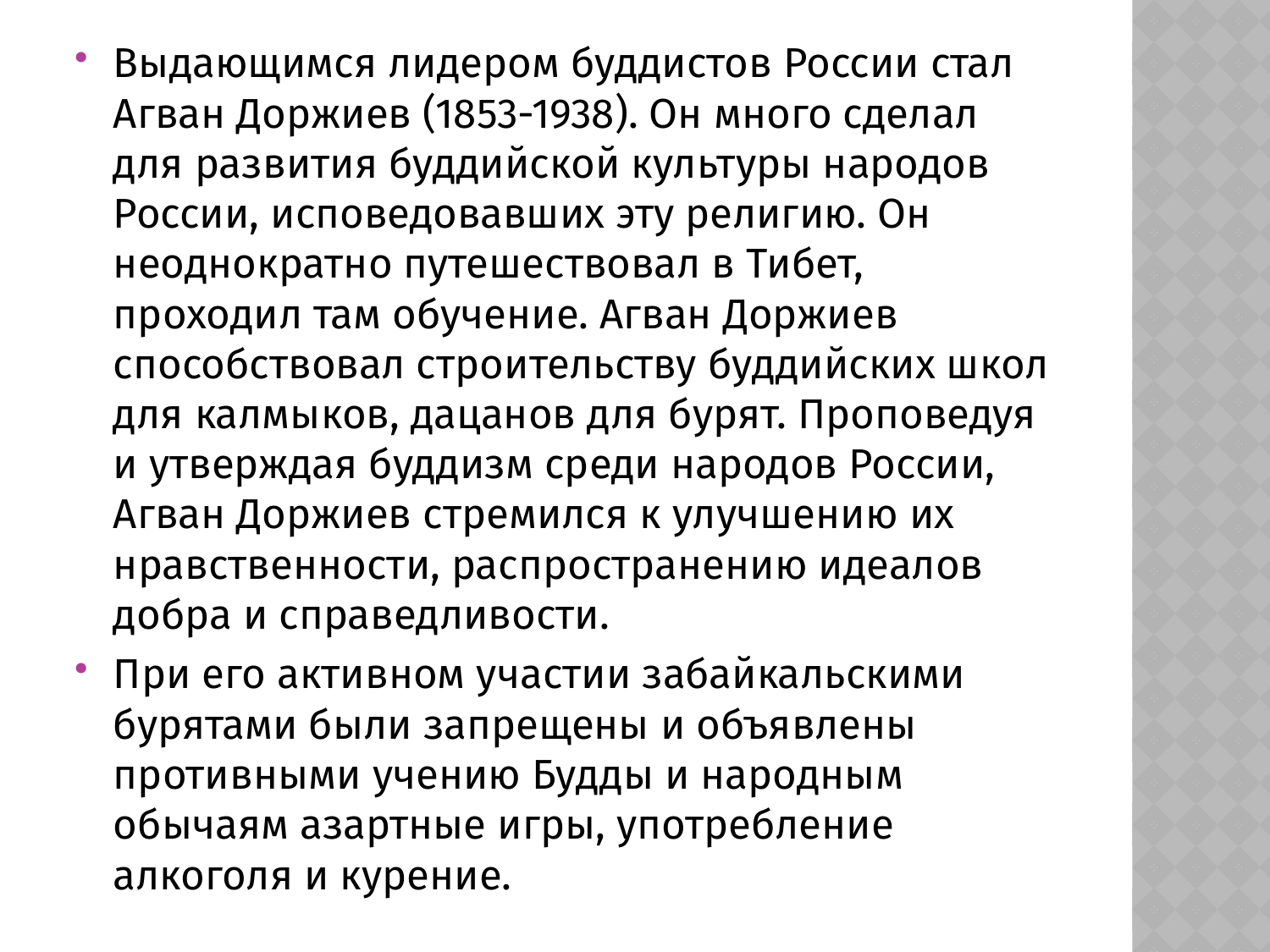

Выдающимся лидером буддистов России стал Агван Доржиев (1853-1938). Он много сделал для развития буддийской культуры народов России, исповедовавших эту религию. Он неоднократно путешествовал в Тибет, проходил там обучение. Агван Доржиев способствовал строительству буддийских школ для калмыков, дацанов для бурят. Проповедуя и утверждая буддизм среди народов России, Агван Доржиев стремился к улучшению их нравственности, распространению идеалов добра и справедливости.
При его активном участии забайкальскими бурятами были запрещены и объявлены противными учению Будды и народным обычаям азартные игры, употребление алкоголя и курение.

#